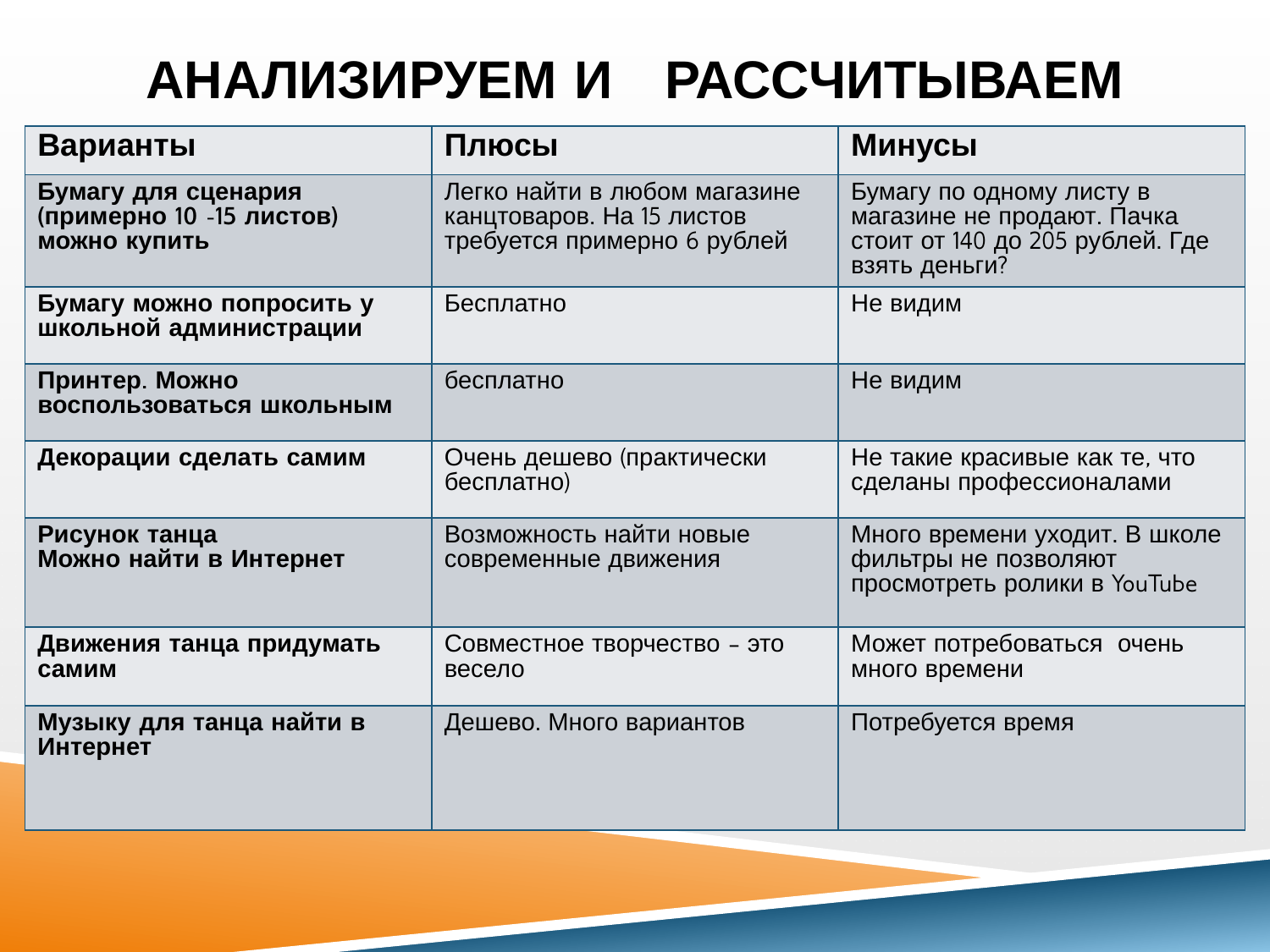

# Анализируем и   рассчитываем
| Варианты | Плюсы | Минусы |
| --- | --- | --- |
| Бумагу для сценария (примерно 10 -15 листов) можно купить | Легко найти в любом магазине канцтоваров. На 15 листов требуется примерно 6 рублей | Бумагу по одному листу в магазине не продают. Пачка стоит от 140 до 205 рублей. Где взять деньги? |
| Бумагу можно попросить у школьной администрации | Бесплатно | Не видим |
| Принтер. Можно воспользоваться школьным | бесплатно | Не видим |
| Декорации сделать самим | Очень дешево (практически бесплатно) | Не такие красивые как те, что сделаны профессионалами |
| Рисунок танца Можно найти в Интернет | Возможность найти новые современные движения | Много времени уходит. В школе фильтры не позволяют просмотреть ролики в YouTube |
| Движения танца придумать самим | Совместное творчество – это весело | Может потребоваться очень много времени |
| Музыку для танца найти в Интернет | Дешево. Много вариантов | Потребуется время |